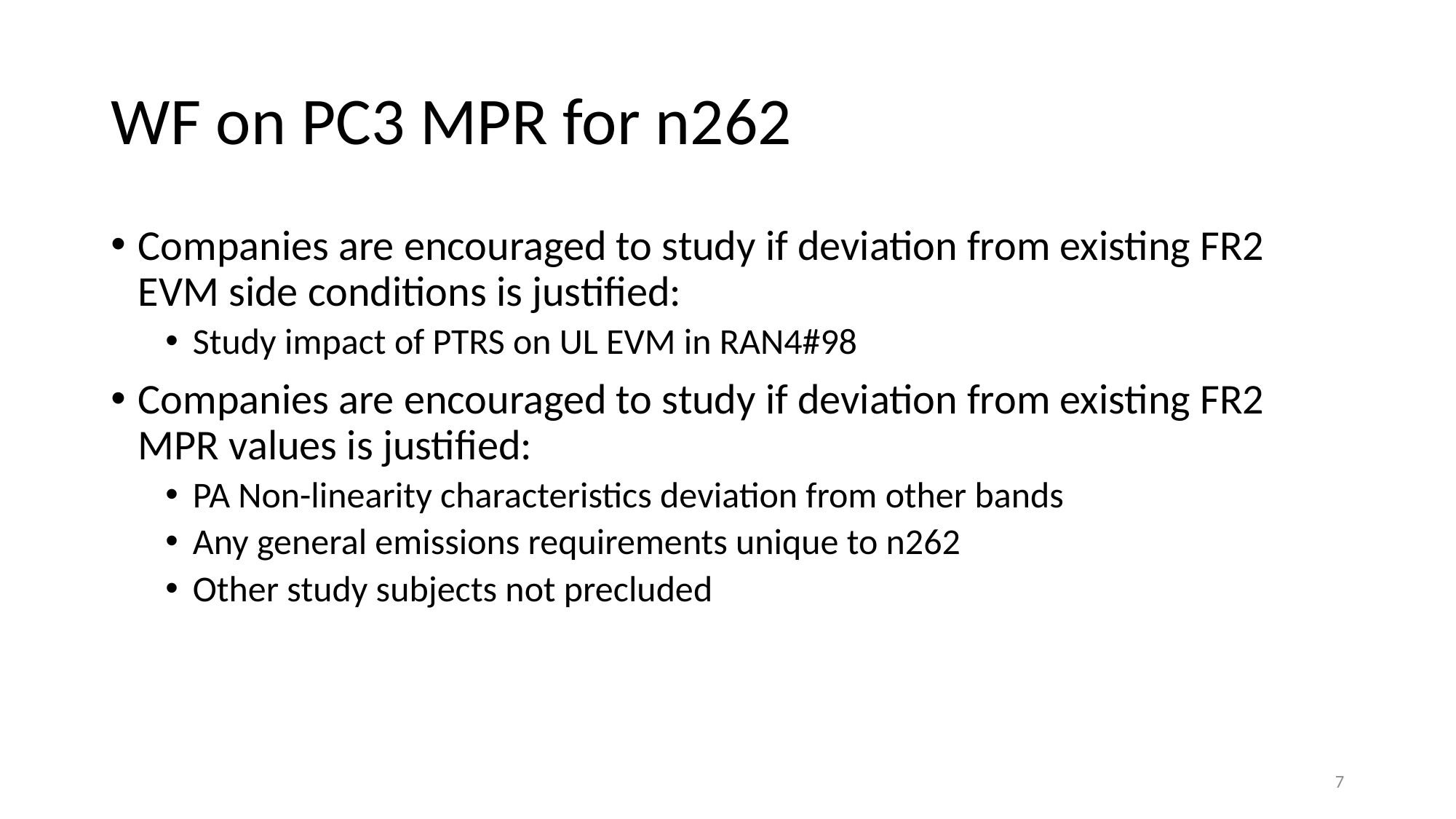

# WF on PC3 MPR for n262
Companies are encouraged to study if deviation from existing FR2 EVM side conditions is justified:
Study impact of PTRS on UL EVM in RAN4#98
Companies are encouraged to study if deviation from existing FR2 MPR values is justified:
PA Non-linearity characteristics deviation from other bands
Any general emissions requirements unique to n262
Other study subjects not precluded

7